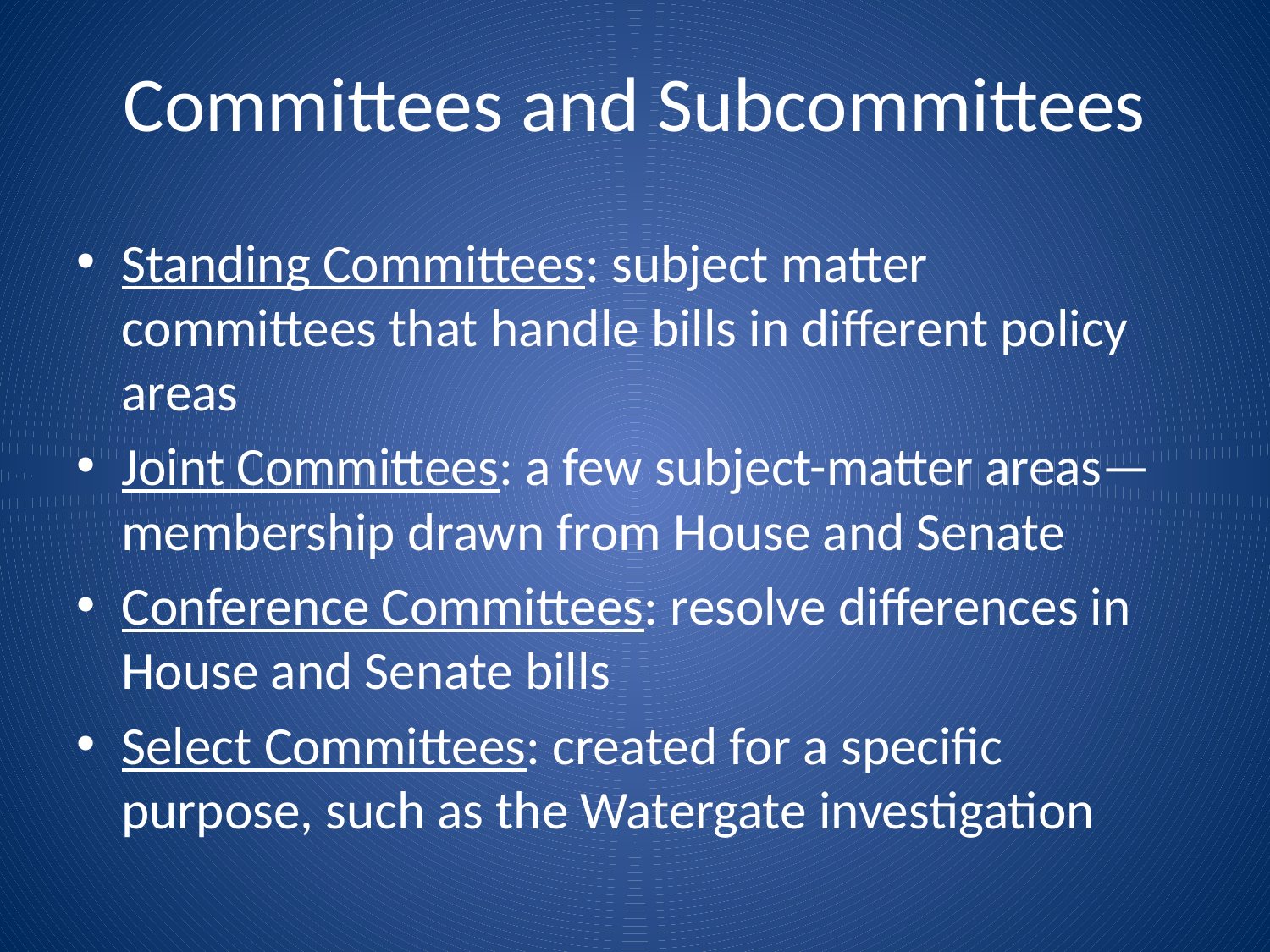

# Committees and Subcommittees
Standing Committees: subject matter committees that handle bills in different policy areas
Joint Committees: a few subject-matter areas—membership drawn from House and Senate
Conference Committees: resolve differences in House and Senate bills
Select Committees: created for a specific purpose, such as the Watergate investigation